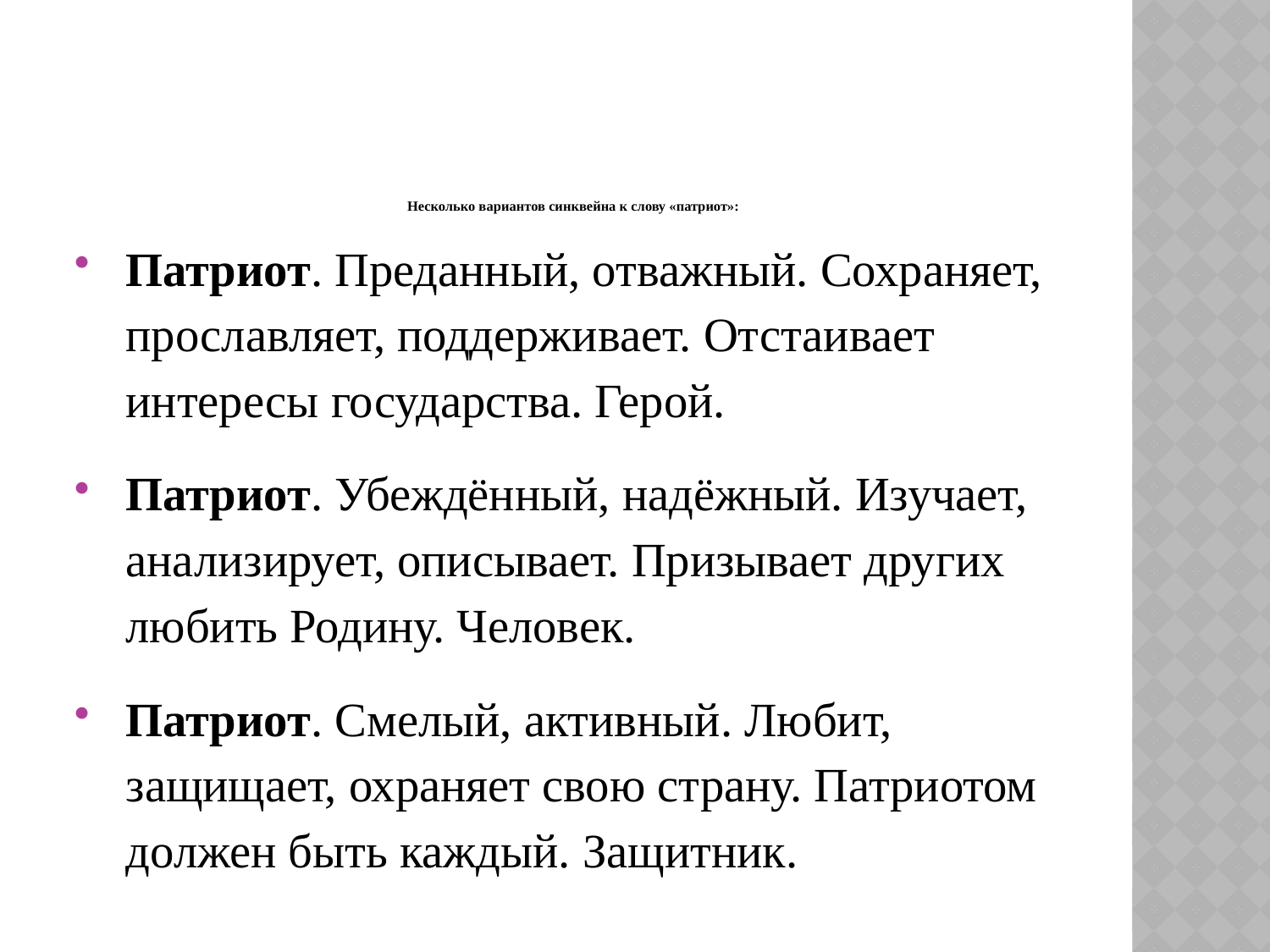

# Несколько вариантов синквейна к слову «патриот»:
Патриот. Преданный, отважный. Сохраняет, прославляет, поддерживает. Отстаивает интересы государства. Герой.
Патриот. Убеждённый, надёжный. Изучает, анализирует, описывает. Призывает других любить Родину. Человек.
Патриот. Смелый, активный. Любит, защищает, охраняет свою страну. Патриотом должен быть каждый. Защитник.